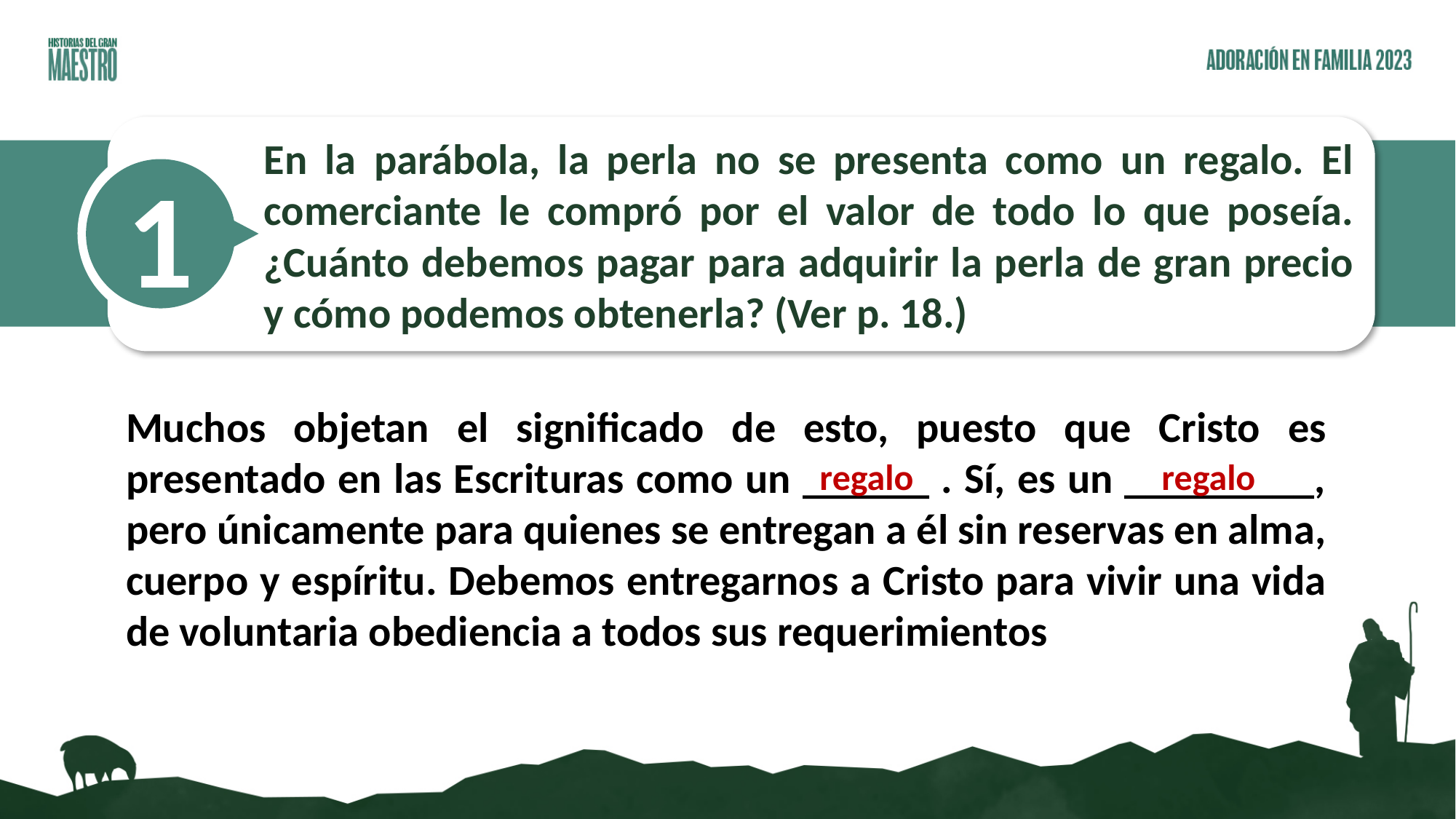

En la parábola, la perla no se presenta como un regalo. El comerciante le compró por el valor de todo lo que poseía. ¿Cuánto debemos pagar para adquirir la perla de gran precio y cómo podemos obtenerla? (Ver p. 18.)

1

Muchos objetan el significado de esto, puesto que Cristo es presentado en las Escrituras como un ______ . Sí, es un _________, pero únicamente para quienes se entregan a él sin reservas en alma, cuerpo y espíritu. Debemos entregarnos a Cristo para vivir una vida de voluntaria obediencia a todos sus requerimientos
regalo
regalo